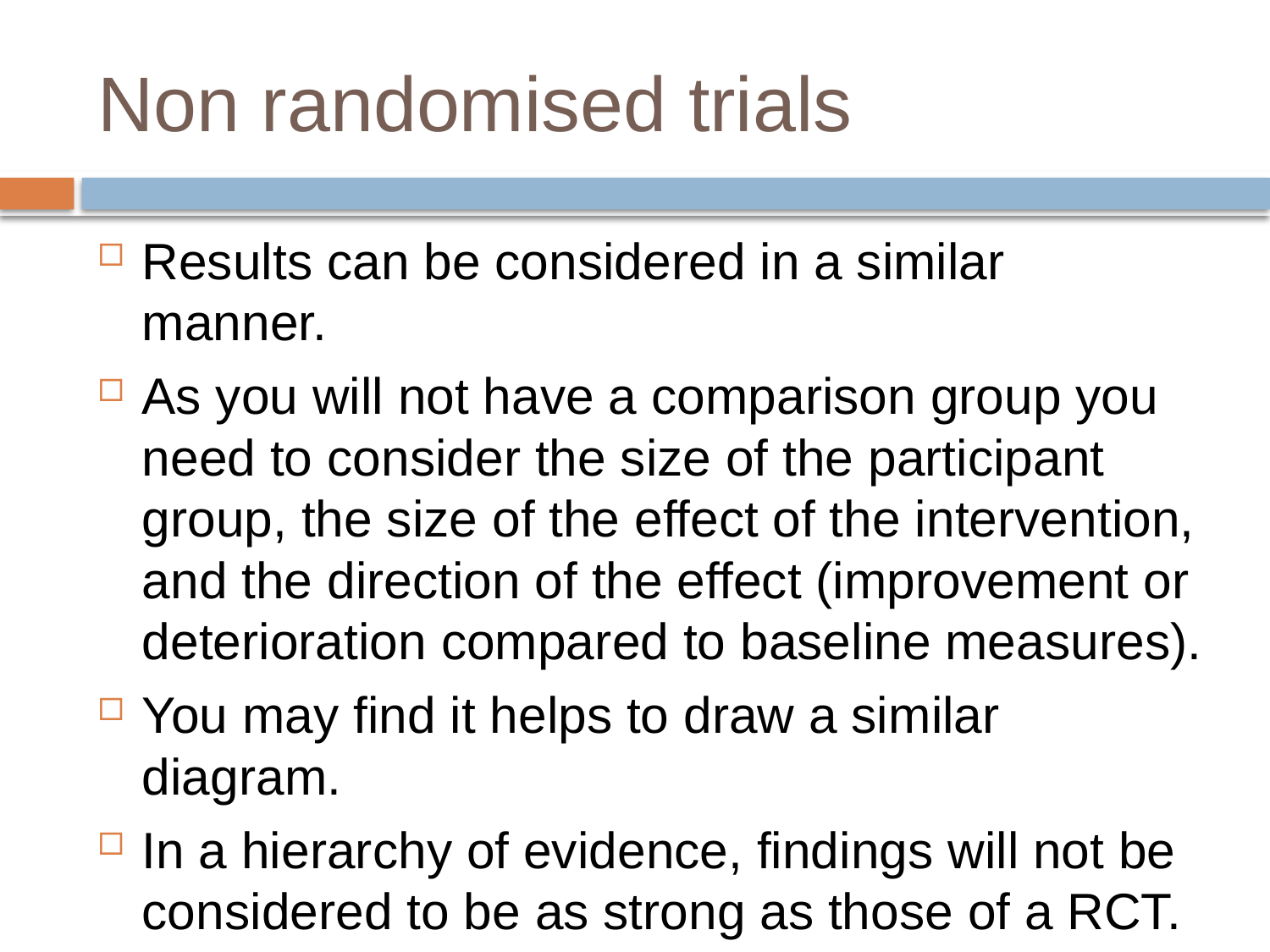

# Non randomised trials
Results can be considered in a similar manner.
As you will not have a comparison group you need to consider the size of the participant group, the size of the effect of the intervention, and the direction of the effect (improvement or deterioration compared to baseline measures).
You may find it helps to draw a similar diagram.
In a hierarchy of evidence, findings will not be considered to be as strong as those of a RCT.